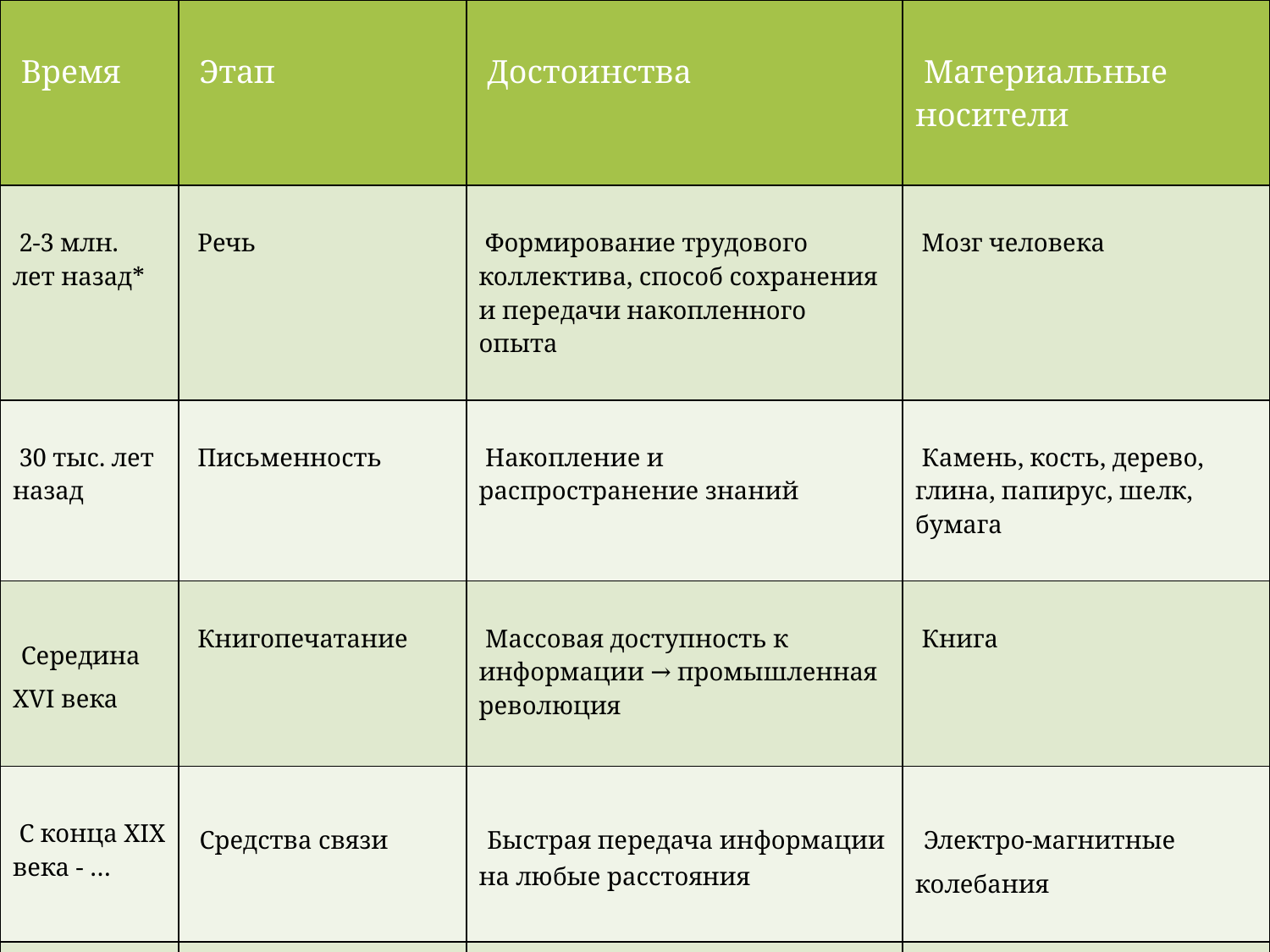

| Время | Этап | Достоинства | Материальные носители |
| --- | --- | --- | --- |
| 2-3 млн. лет назад\* | Речь | Формирование трудового коллектива, способ сохранения и передачи накопленного опыта | Мозг человека |
| 30 тыс. лет назад | Письменность | Накопление и распространение знаний | Камень, кость, дерево, глина, папирус, шелк, бумага |
| Середина XVI века | Книгопечатание | Массовая доступность к информации → промышленная революция | Книга |
| С конца XIX века - … | Средства связи | Быстрая передача информации на любые расстояния | Электро-магнитные колебания |
| С середины ХХ века - … | Информатика | Компьютерные сети принципиально изменили обработку, хранение и передачу информации. | Перфоленты, перфокарты, магнитные карты, магнитные ленты, магнитные диски (гибкие и жесткие), оптические диски, flash-накопители |